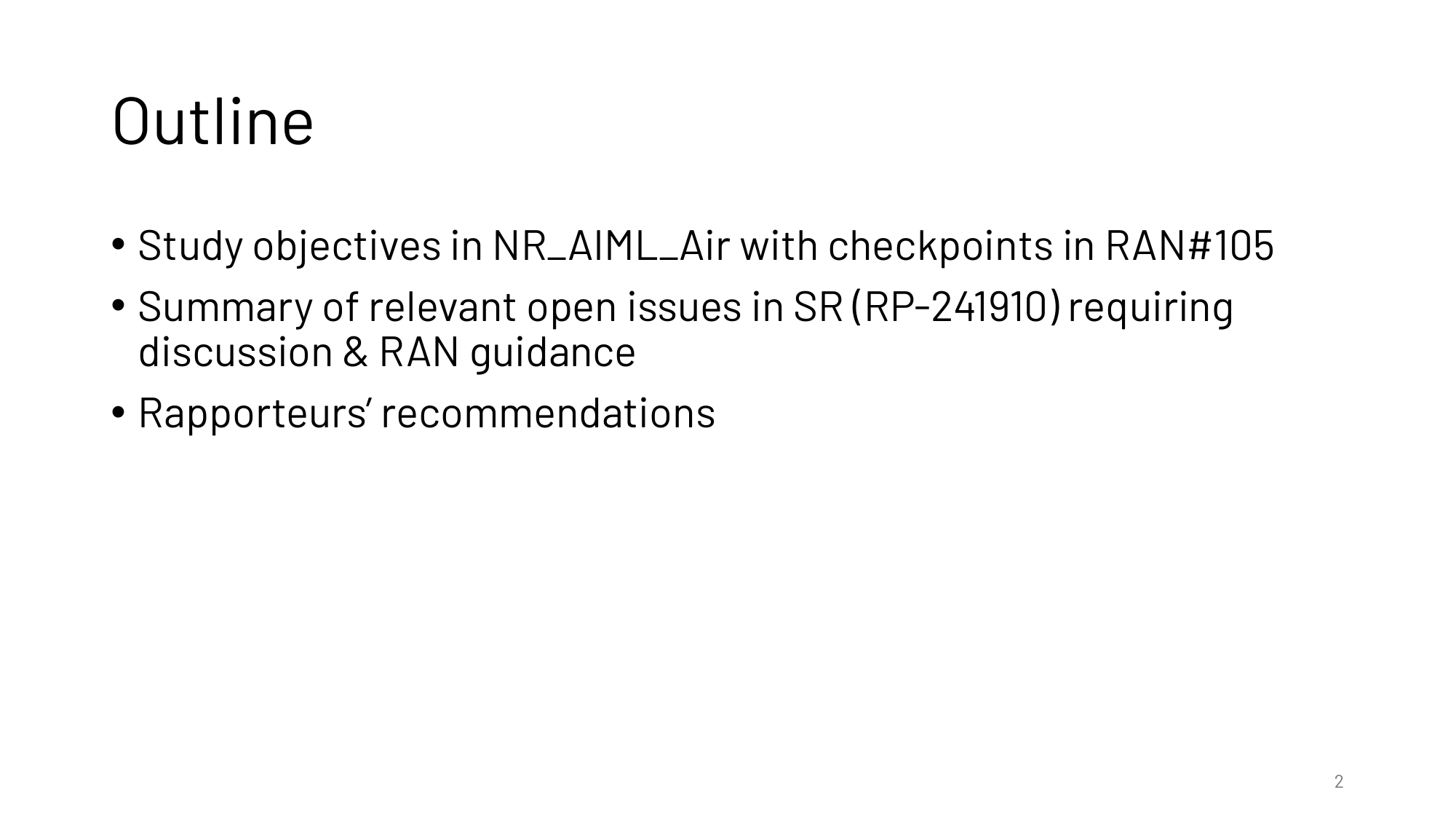

# Outline
Study objectives in NR_AIML_Air with checkpoints in RAN#105
Summary of relevant open issues in SR (RP-241910) requiring discussion & RAN guidance
Rapporteurs’ recommendations
2